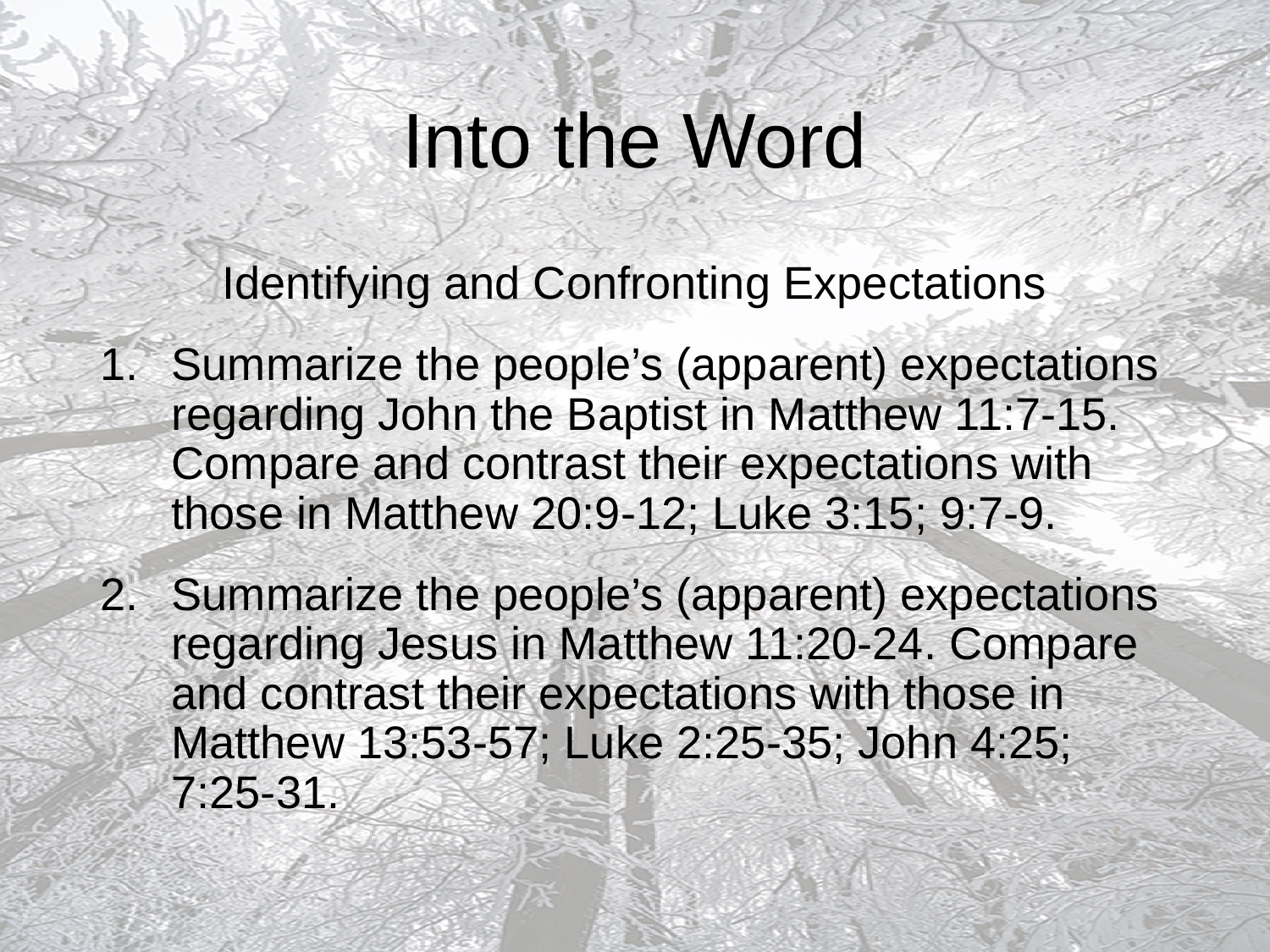

# Into the Word
Identifying and Confronting Expectations
Summarize the people’s (apparent) expectations regarding John the Baptist in Matthew 11:7-15. Compare and contrast their expectations with those in Matthew 20:9-12; Luke 3:15; 9:7-9.
Summarize the people’s (apparent) expectations regarding Jesus in Matthew 11:20-24. Compare and contrast their expectations with those in Matthew 13:53-57; Luke 2:25-35; John 4:25; 7:25-31.